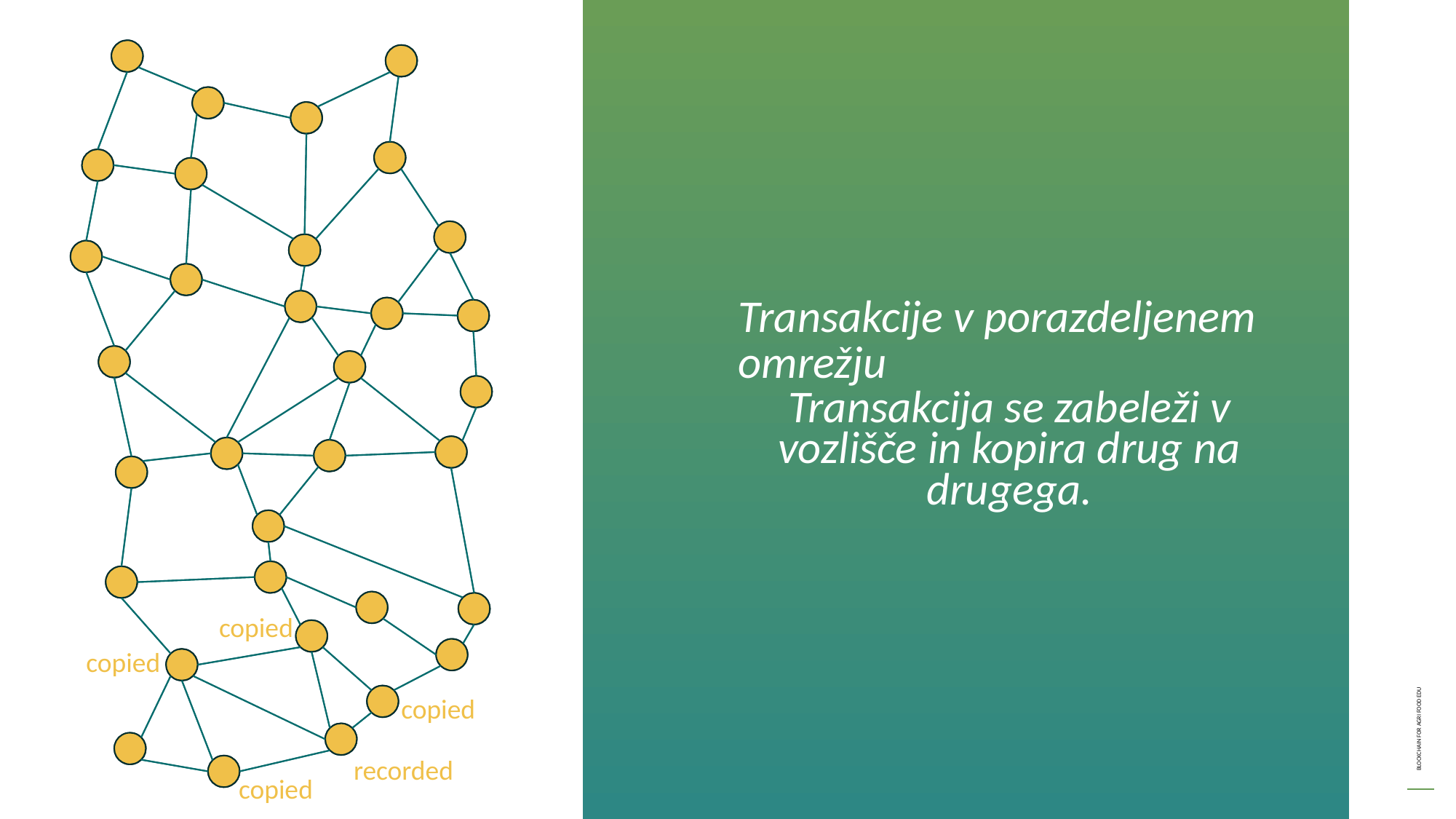

Transakcije v porazdeljenem omrežju
Transakcija se zabeleži v vozlišče in kopira drug na drugega.

copied

copied

copied

recorded

copied